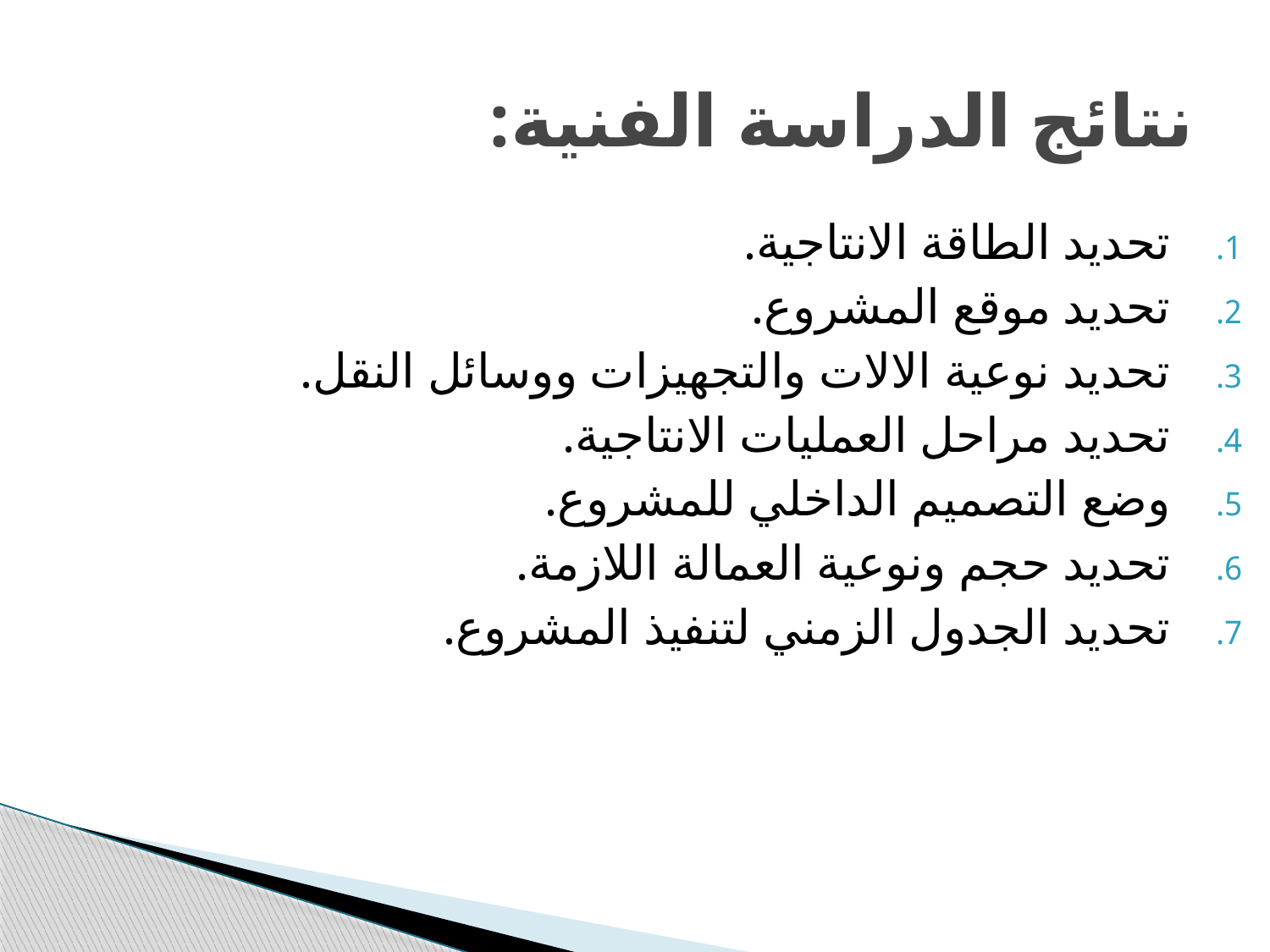

# نتائج الدراسة الفنية:
تحديد الطاقة الانتاجية.
تحديد موقع المشروع.
تحديد نوعية الالات والتجهيزات ووسائل النقل.
تحديد مراحل العمليات الانتاجية.
وضع التصميم الداخلي للمشروع.
تحديد حجم ونوعية العمالة اللازمة.
تحديد الجدول الزمني لتنفيذ المشروع.